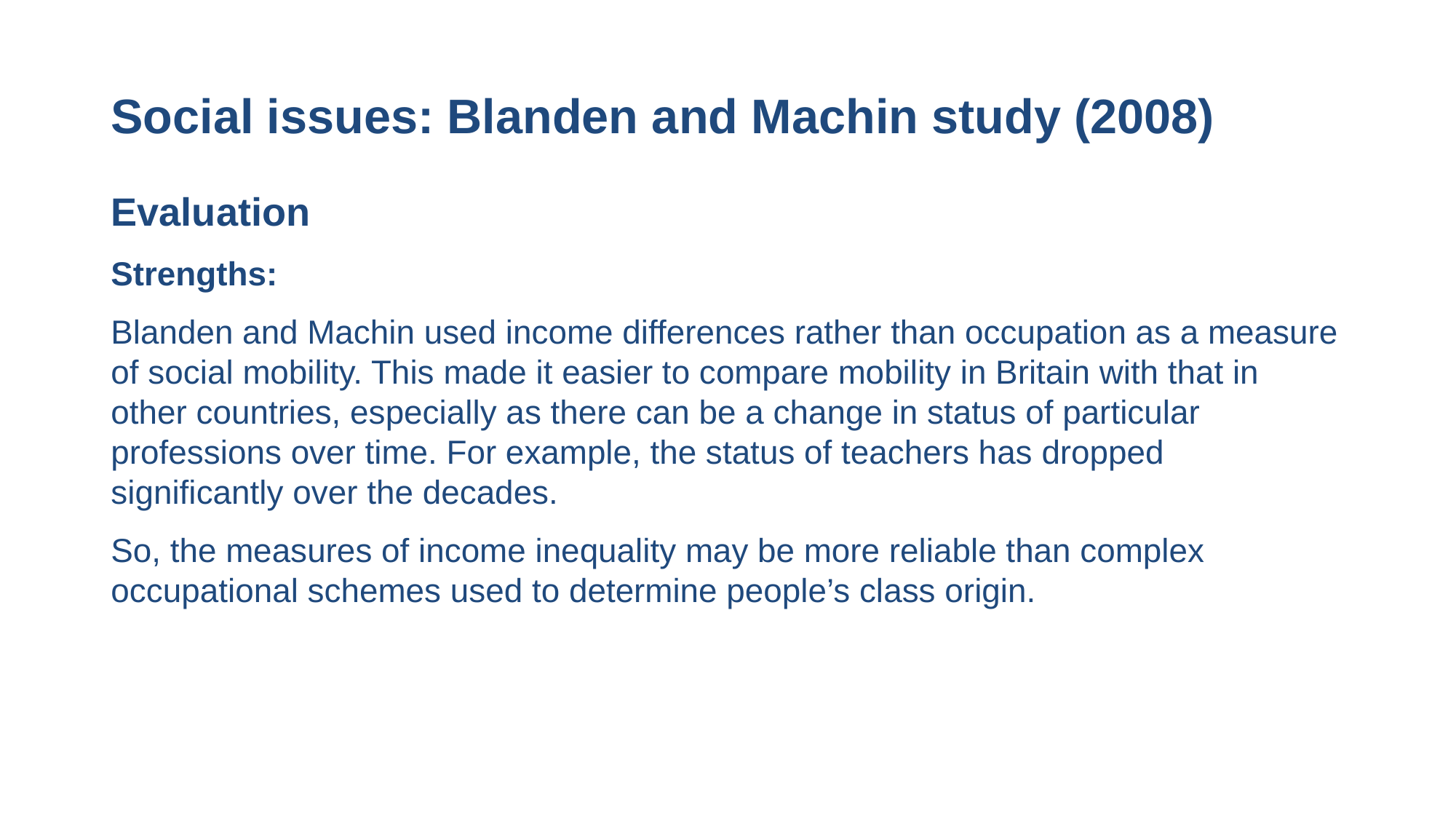

# Social issues: Blanden and Machin study (2008)
Evaluation
Strengths:
Blanden and Machin used income differences rather than occupation as a measure of social mobility. This made it easier to compare mobility in Britain with that in other countries, especially as there can be a change in status of particular professions over time. For example, the status of teachers has dropped significantly over the decades.
So, the measures of income inequality may be more reliable than complex occupational schemes used to determine people’s class origin.